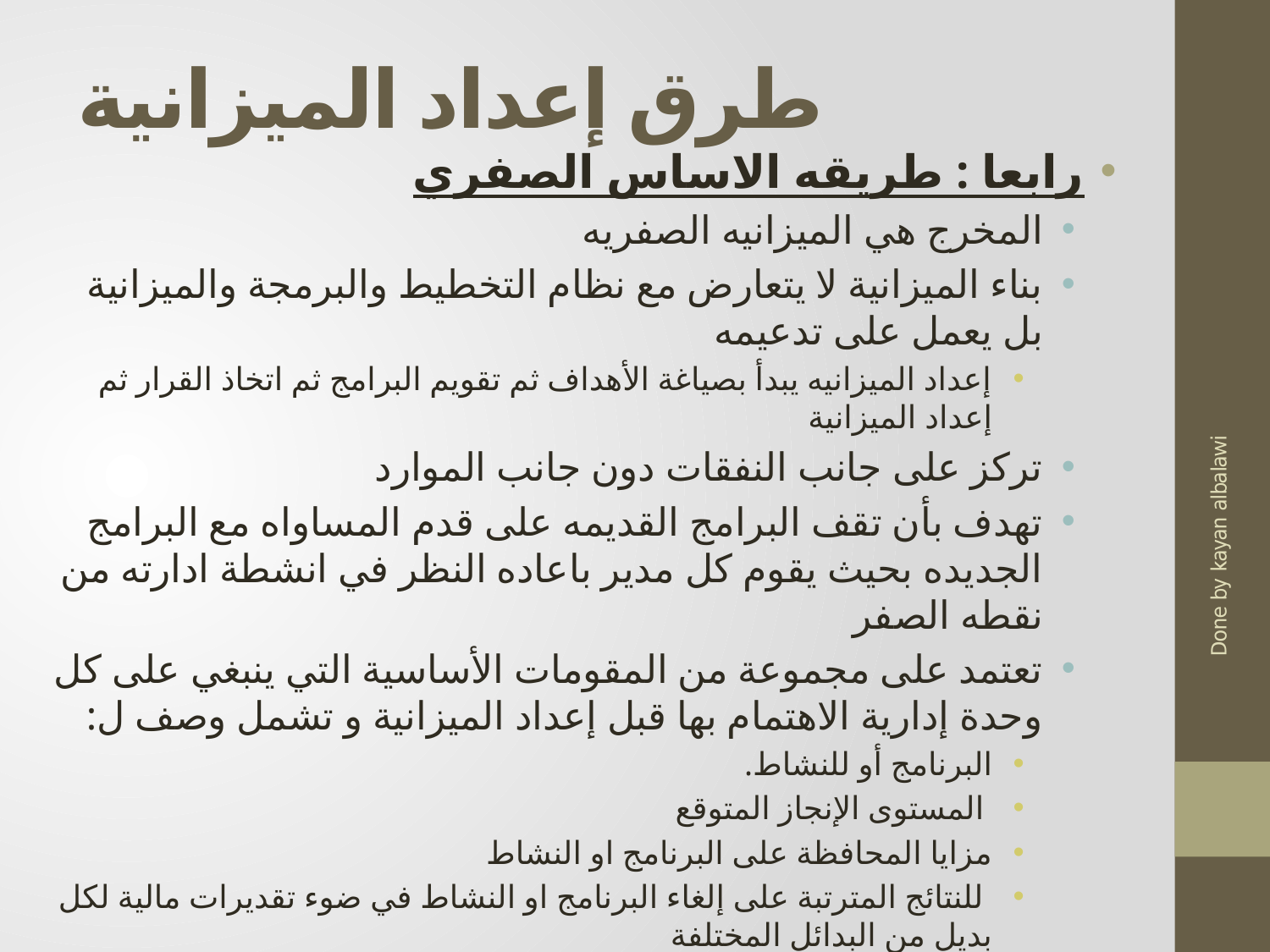

# طرق إعداد الميزانية
رابعا : طريقه الاساس الصفري
المخرج هي الميزانيه الصفريه
بناء الميزانية لا يتعارض مع نظام التخطيط والبرمجة والميزانية بل يعمل على تدعيمه
إعداد الميزانيه يبدأ بصياغة الأهداف ثم تقويم البرامج ثم اتخاذ القرار ثم إعداد الميزانية
تركز على جانب النفقات دون جانب الموارد
تهدف بأن تقف البرامج القديمه على قدم المساواه مع البرامج الجديده بحيث يقوم كل مدير باعاده النظر في انشطة ادارته من نقطه الصفر
تعتمد على مجموعة من المقومات الأساسية التي ينبغي على كل وحدة إدارية الاهتمام بها قبل إعداد الميزانية و تشمل وصف ل:
البرنامج أو للنشاط.
 المستوى الإنجاز المتوقع
مزايا المحافظة على البرنامج او النشاط
 للنتائج المترتبة على إلغاء البرنامج او النشاط في ضوء تقديرات مالية لكل بديل من البدائل المختلفة
Done by kayan albalawi